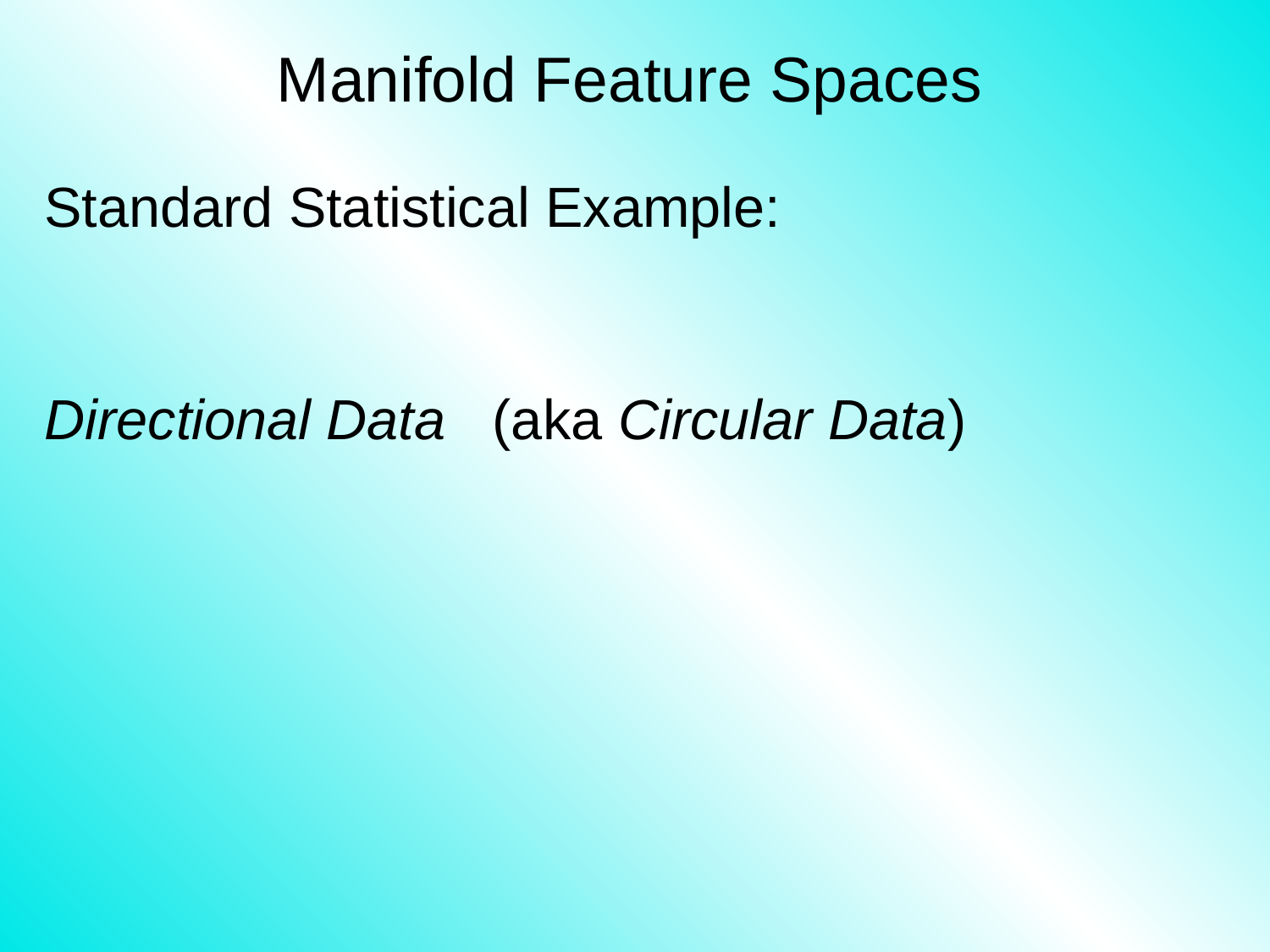

# Manifold Feature Spaces
Standard Statistical Example:

Directional Data   (aka Circular Data)